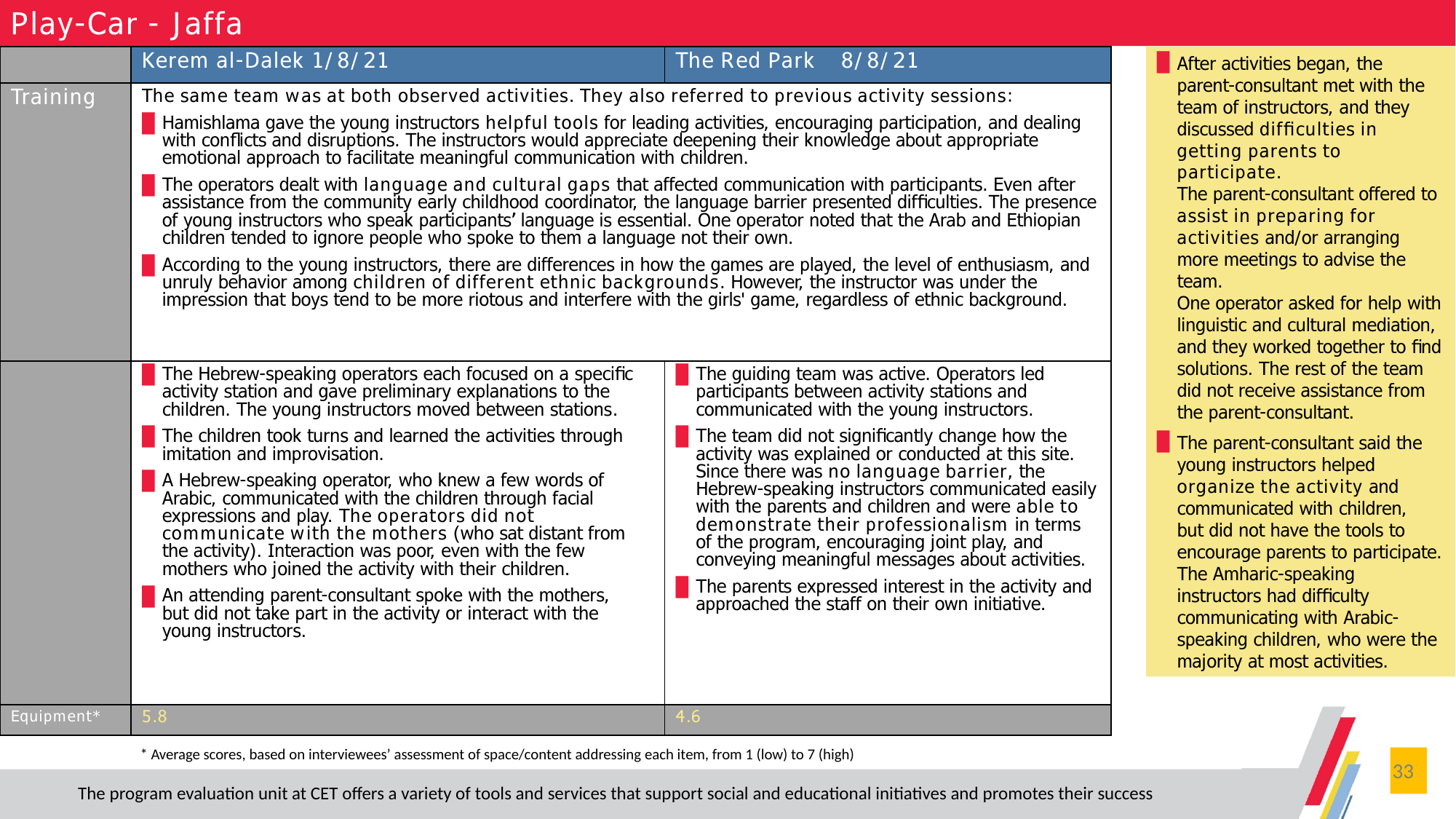

Play-Car - Jaffa
|  | Kerem al-Dalek 1/8/21 | The Red Park 8/8/21 |
| --- | --- | --- |
| Training | The same team was at both observed activities. They also referred to previous activity sessions: Hamishlama gave the young instructors helpful tools for leading activities, encouraging participation, and dealing with conflicts and disruptions. The instructors would appreciate deepening their knowledge about appropriate emotional approach to facilitate meaningful communication with children. The operators dealt with language and cultural gaps that affected communication with participants. Even after assistance from the community early childhood coordinator, the language barrier presented difficulties. The presence of young instructors who speak participants’ language is essential. One operator noted that the Arab and Ethiopian children tended to ignore people who spoke to them a language not their own. According to the young instructors, there are differences in how the games are played, the level of enthusiasm, and unruly behavior among children of different ethnic backgrounds. However, the instructor was under the impression that boys tend to be more riotous and interfere with the girls' game, regardless of ethnic background. |  |
|  | The Hebrew-speaking operators each focused on a specific activity station and gave preliminary explanations to the children. The young instructors moved between stations. The children took turns and learned the activities through imitation and improvisation. A Hebrew-speaking operator, who knew a few words of Arabic, communicated with the children through facial expressions and play. The operators did not communicate with the mothers (who sat distant from the activity). Interaction was poor, even with the few mothers who joined the activity with their children. An attending parent-consultant spoke with the mothers, but did not take part in the activity or interact with the young instructors. | The guiding team was active. Operators led participants between activity stations and communicated with the young instructors. The team did not significantly change how the activity was explained or conducted at this site. Since there was no language barrier, the Hebrew-speaking instructors communicated easily with the parents and children and were able to demonstrate their professionalism in terms of the program, encouraging joint play, and conveying meaningful messages about activities. The parents expressed interest in the activity and approached the staff on their own initiative. |
| Equipment\* | 5.8 | 4.6 |
After activities began, the parent-consultant met with the team of instructors, and they discussed difficulties in getting parents to participate.
The parent-consultant offered to assist in preparing for activities and/or arranging more meetings to advise the team.
One operator asked for help with linguistic and cultural mediation, and they worked together to find solutions. The rest of the team did not receive assistance from the parent-consultant.
The parent-consultant said the young instructors helped organize the activity and communicated with children,
but did not have the tools to encourage parents to participate. The Amharic-speaking instructors had difficulty communicating with Arabic-speaking children, who were the majority at most activities.
* Average scores, based on interviewees’ assessment of space/content addressing each item, from 1 (low) to 7 (high)
33